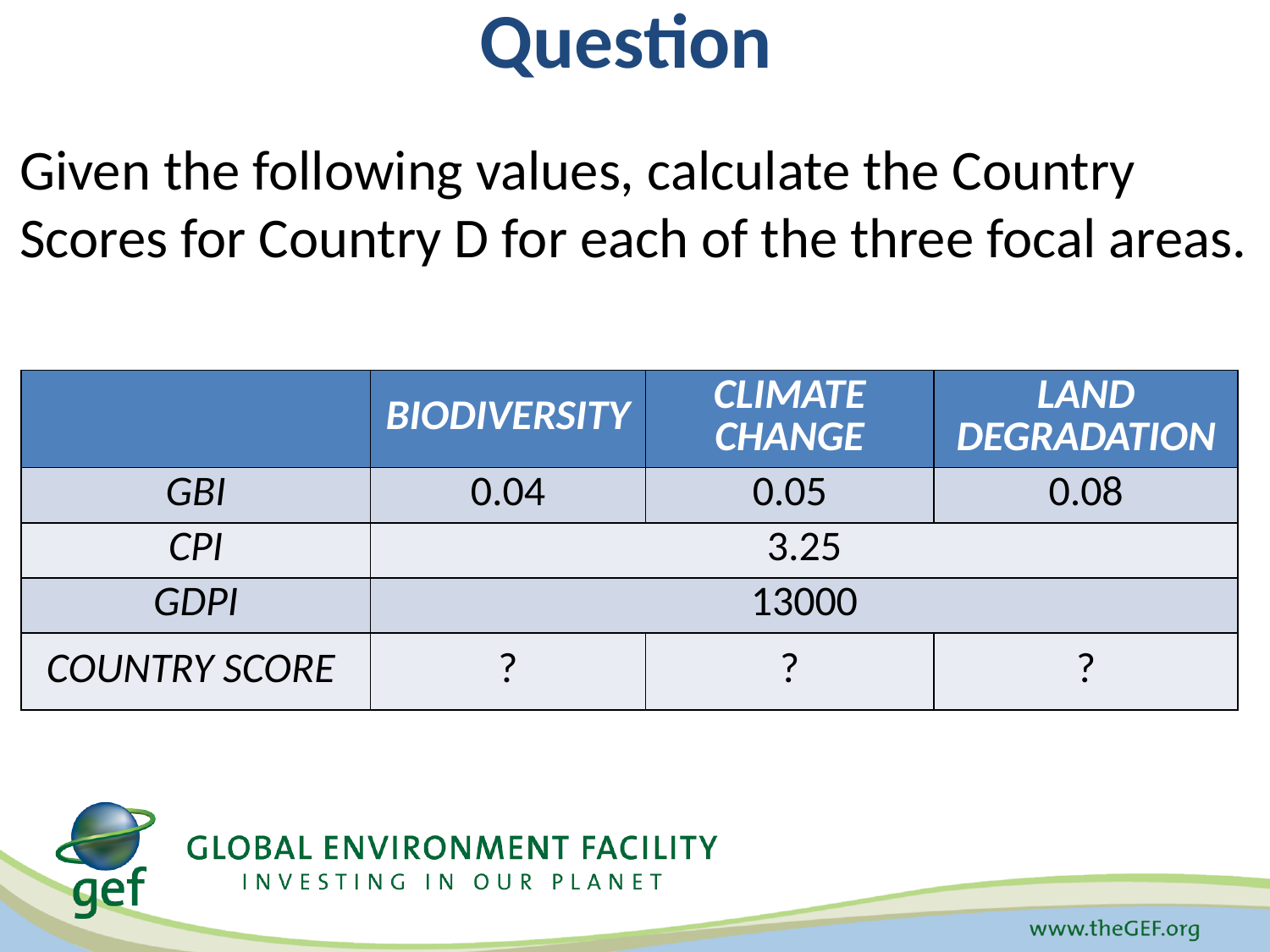

# Question
Given the following values, calculate the Country Scores for Country D for each of the three focal areas.

|  | BIODIVERSITY | CLIMATE CHANGE | LAND DEGRADATION |
| --- | --- | --- | --- |
| GBI | 0.04 | 0.05 | 0.08 |
| CPI | 3.25 |  |  |
| GDPI | 13000 |  |  |
| COUNTRY SCORE | ? | ? | ? |